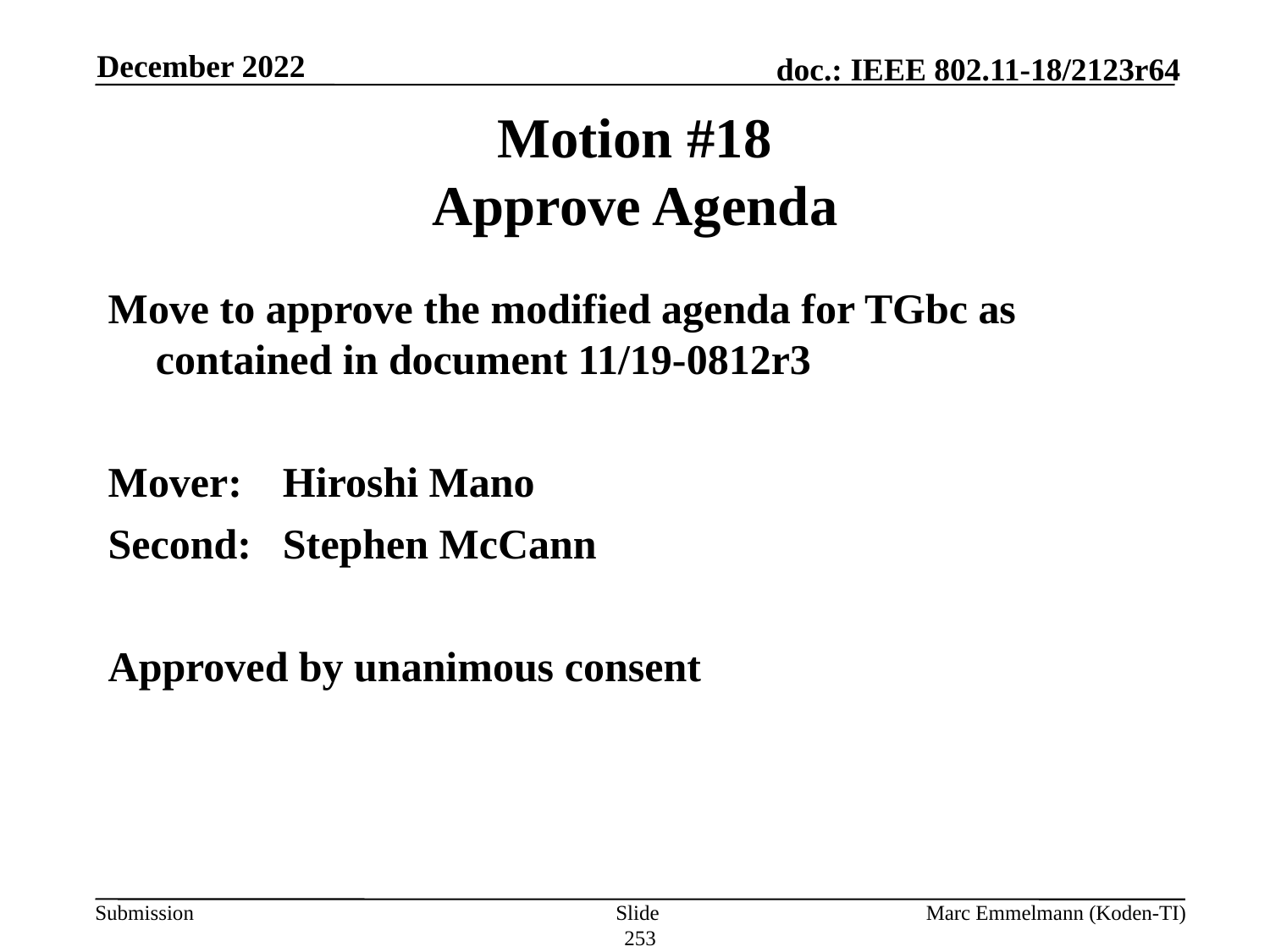

December 2022
# Motion #18 Approve Agenda
Move to approve the modified agenda for TGbc as contained in document 11/19-0812r3

Mover:	Hiroshi Mano
Second:	Stephen McCann

Approved by unanimous consent
Slide 253
Marc Emmelmann (Koden-TI)